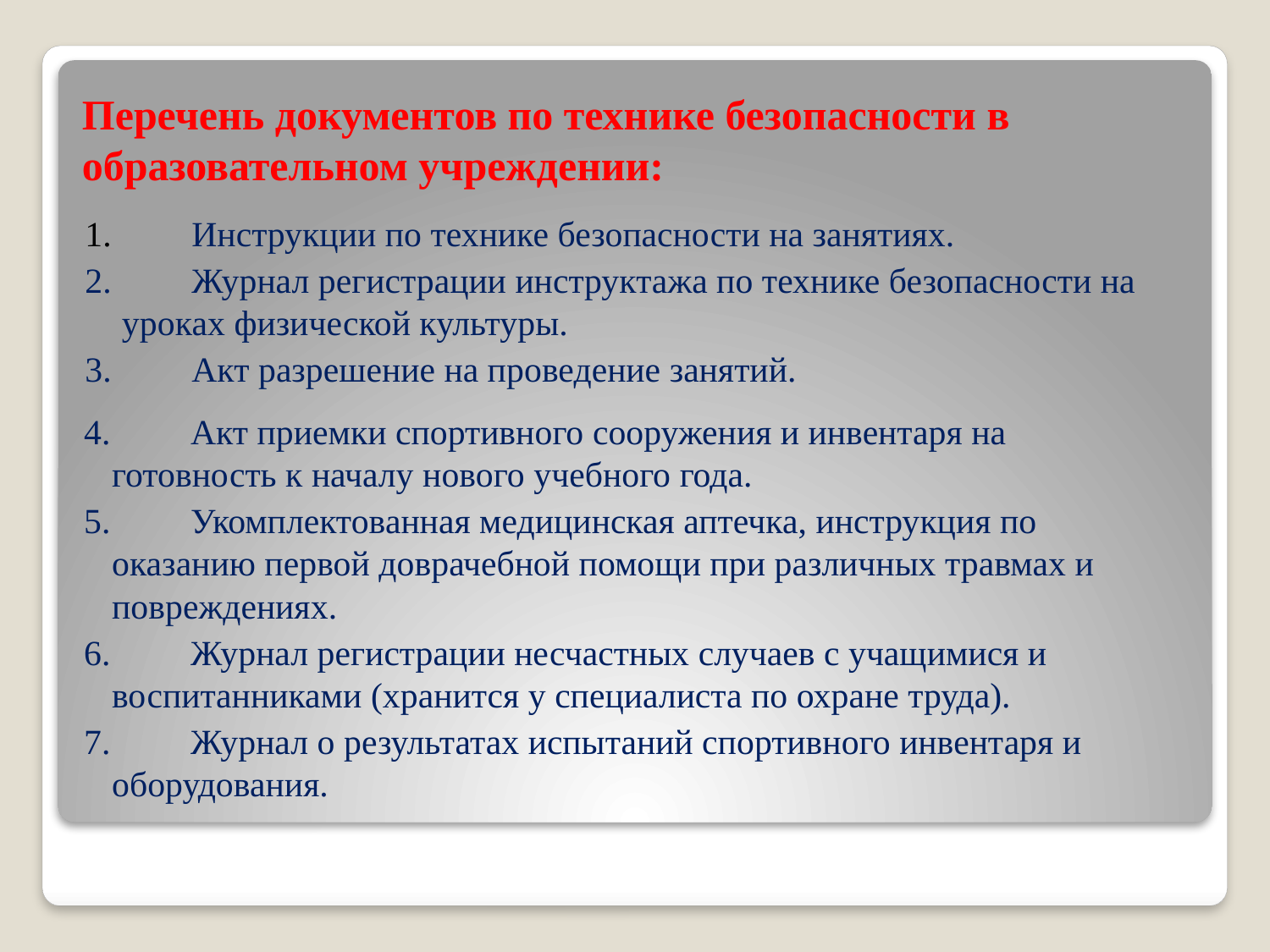

# Перечень документов по технике безопасности в образовательном учреждении:
1.         Инструкции по технике безопасности на занятиях.
2.         Журнал регистрации инструктажа по технике безопасности на уроках физической культуры.
3.         Акт разрешение на проведение занятий.
 4.         Акт приемки спортивного сооружения и инвентаря на готовность к началу нового учебного года.
 5.         Укомплектованная медицинская аптечка, инструкция по оказанию первой доврачебной помощи при различных травмах и повреждениях.
 6.         Журнал регистрации несчастных случаев с учащимися и воспитанниками (хранится у специалиста по охране труда).
 7.         Журнал о результатах испытаний спортивного инвентаря и оборудования.